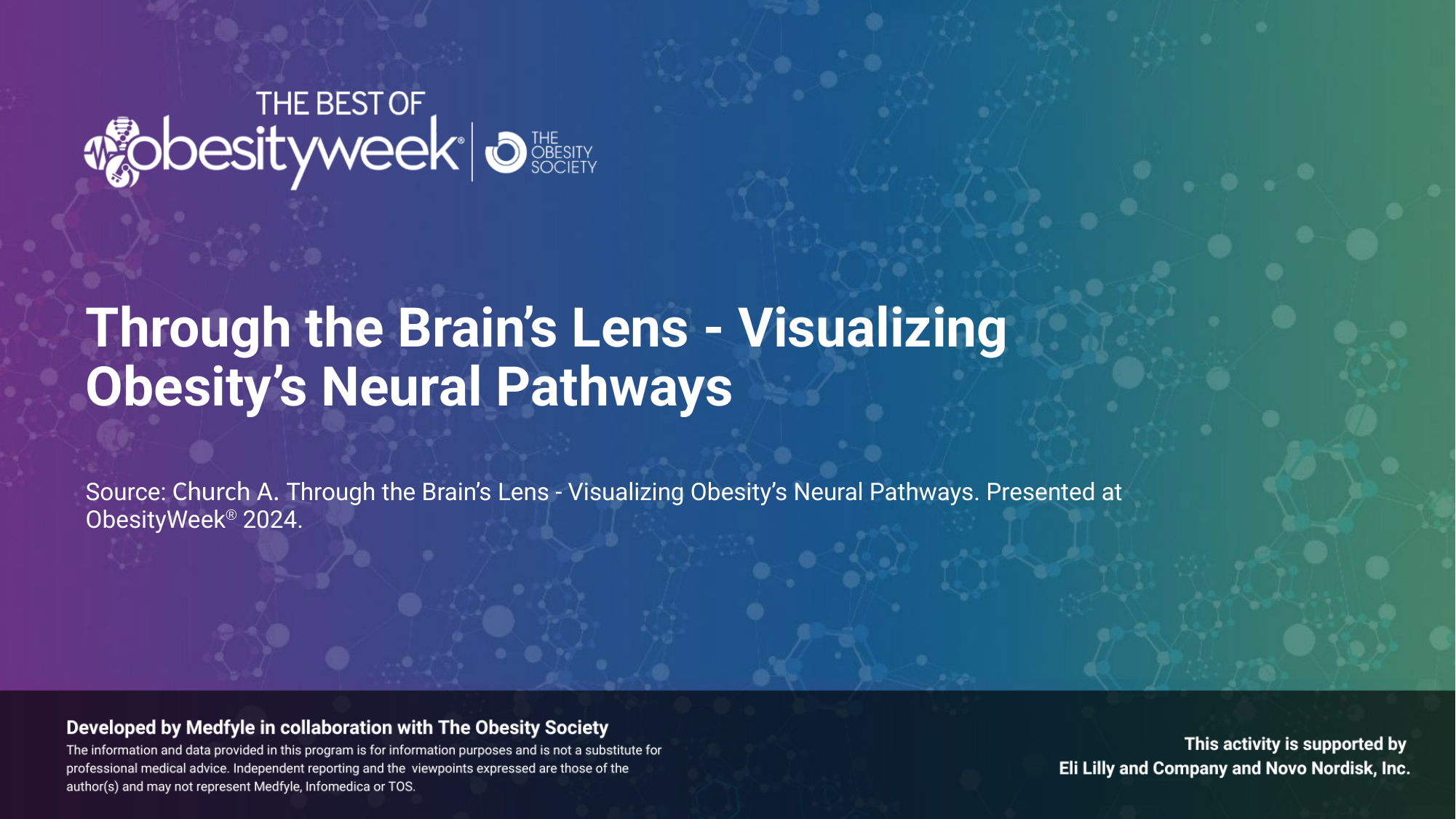

Through the Brain’s Lens - Visualizing Obesity’s Neural Pathways
# Source: Church A. Through the Brain’s Lens - Visualizing Obesity’s Neural Pathways. Presented at ObesityWeek® 2024.